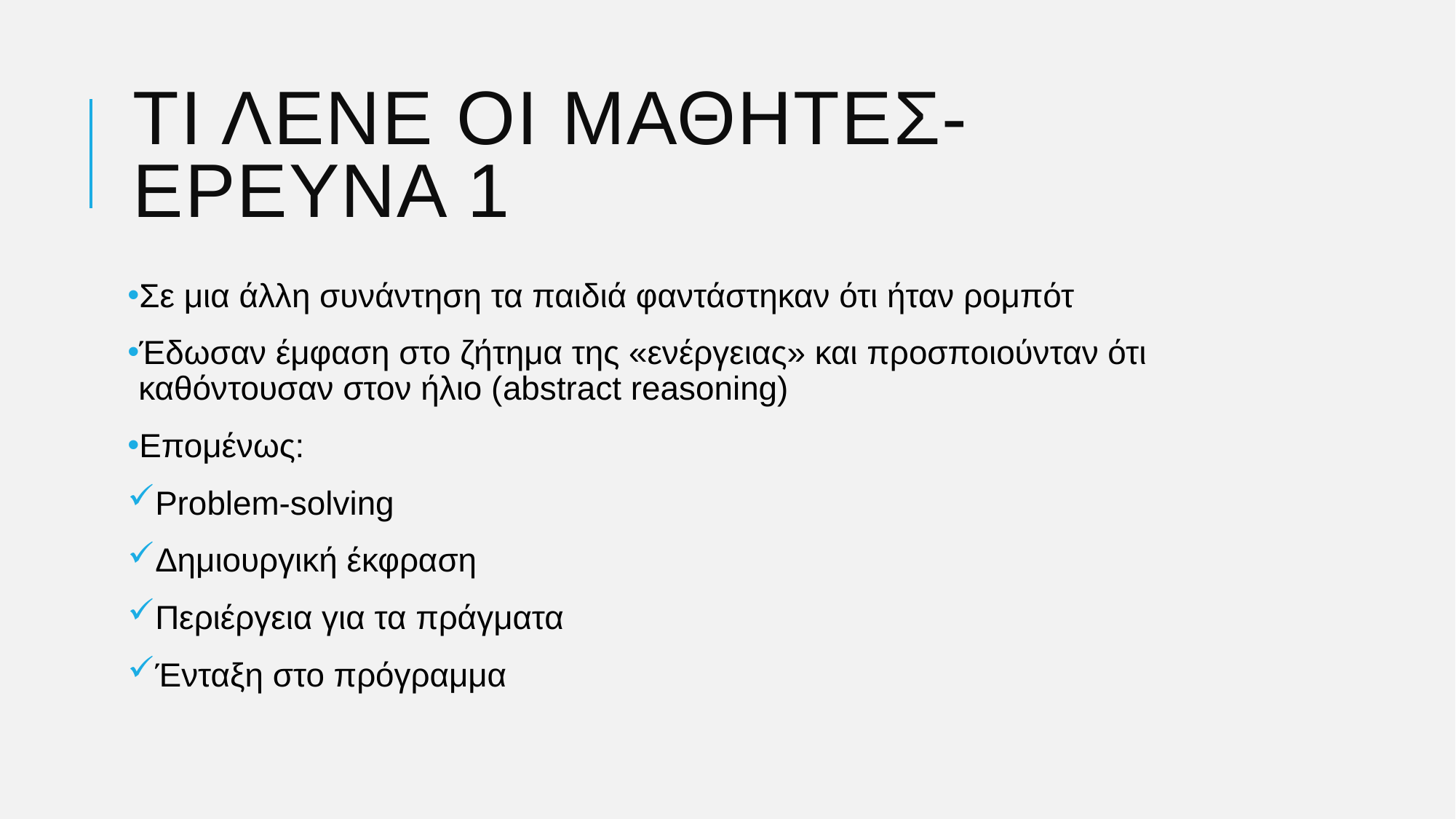

# Τι λενε οι μαθητεσ- ερευνα 1
Σε μια άλλη συνάντηση τα παιδιά φαντάστηκαν ότι ήταν ρομπότ
Έδωσαν έμφαση στο ζήτημα της «ενέργειας» και προσποιούνταν ότι καθόντουσαν στον ήλιο (abstract reasoning)
Επομένως:
Problem-solving
Δημιουργική έκφραση
Περιέργεια για τα πράγματα
Ένταξη στο πρόγραμμα